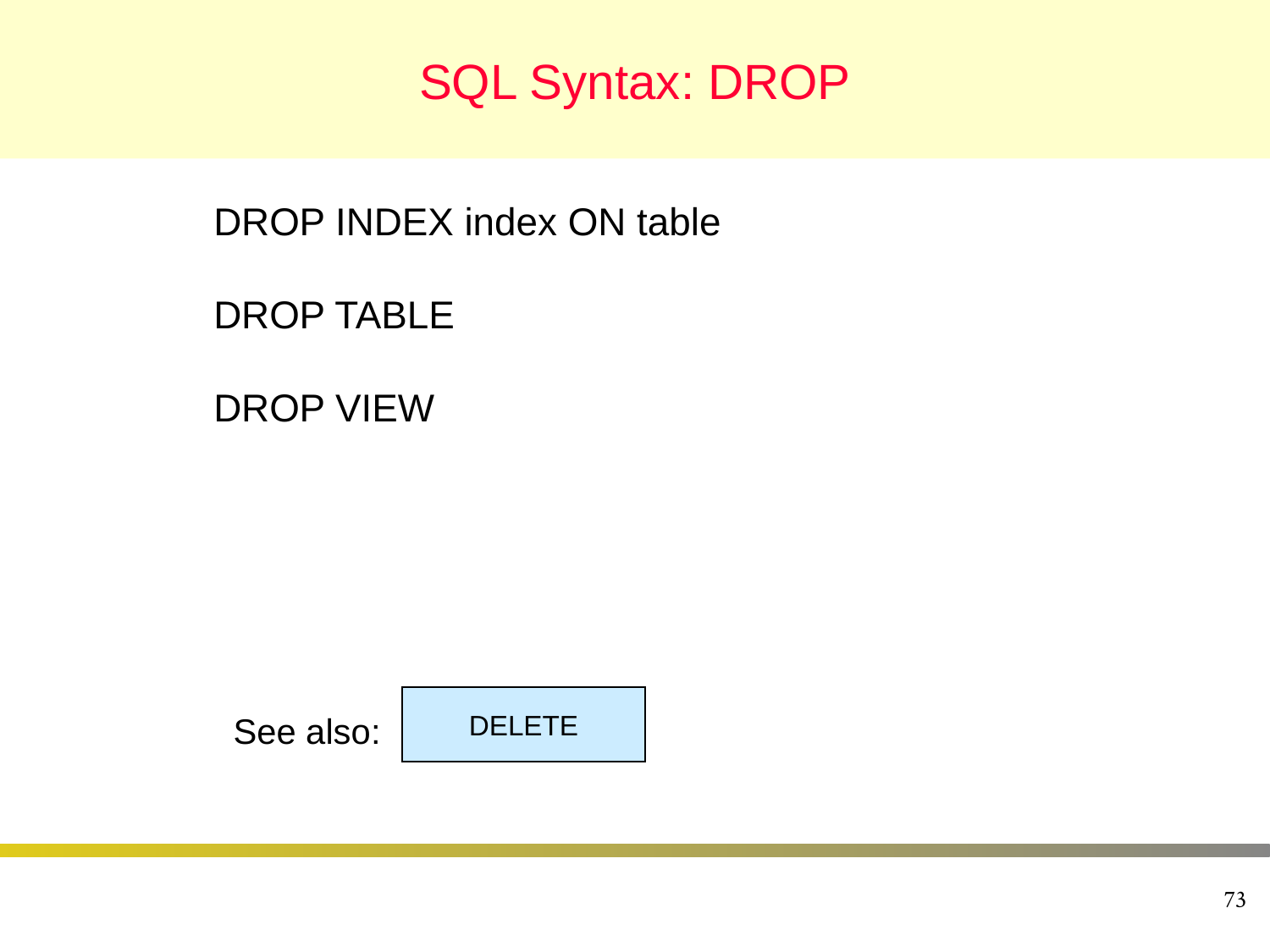

# SQL Syntax: DROP
DROP INDEX index ON table

DROP TABLE

DROP VIEW
DELETE
See also:
73